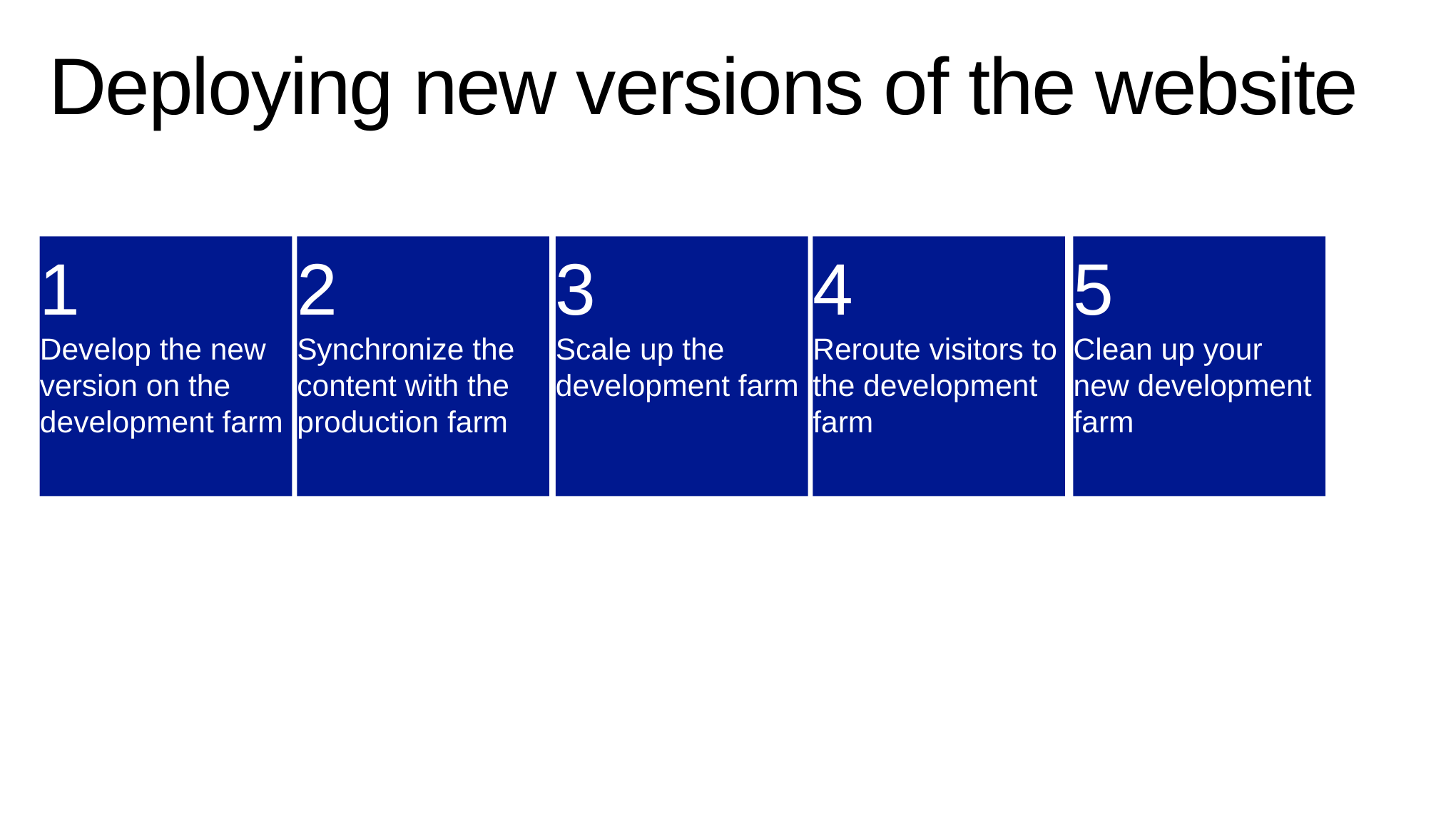

# Deploying new versions of the website
1
Develop the new version on the development farm

2
Synchronize the content with the production farm

3
Scale up the development farm

4
Reroute visitors to the development farm
5
Clean up your new development farm